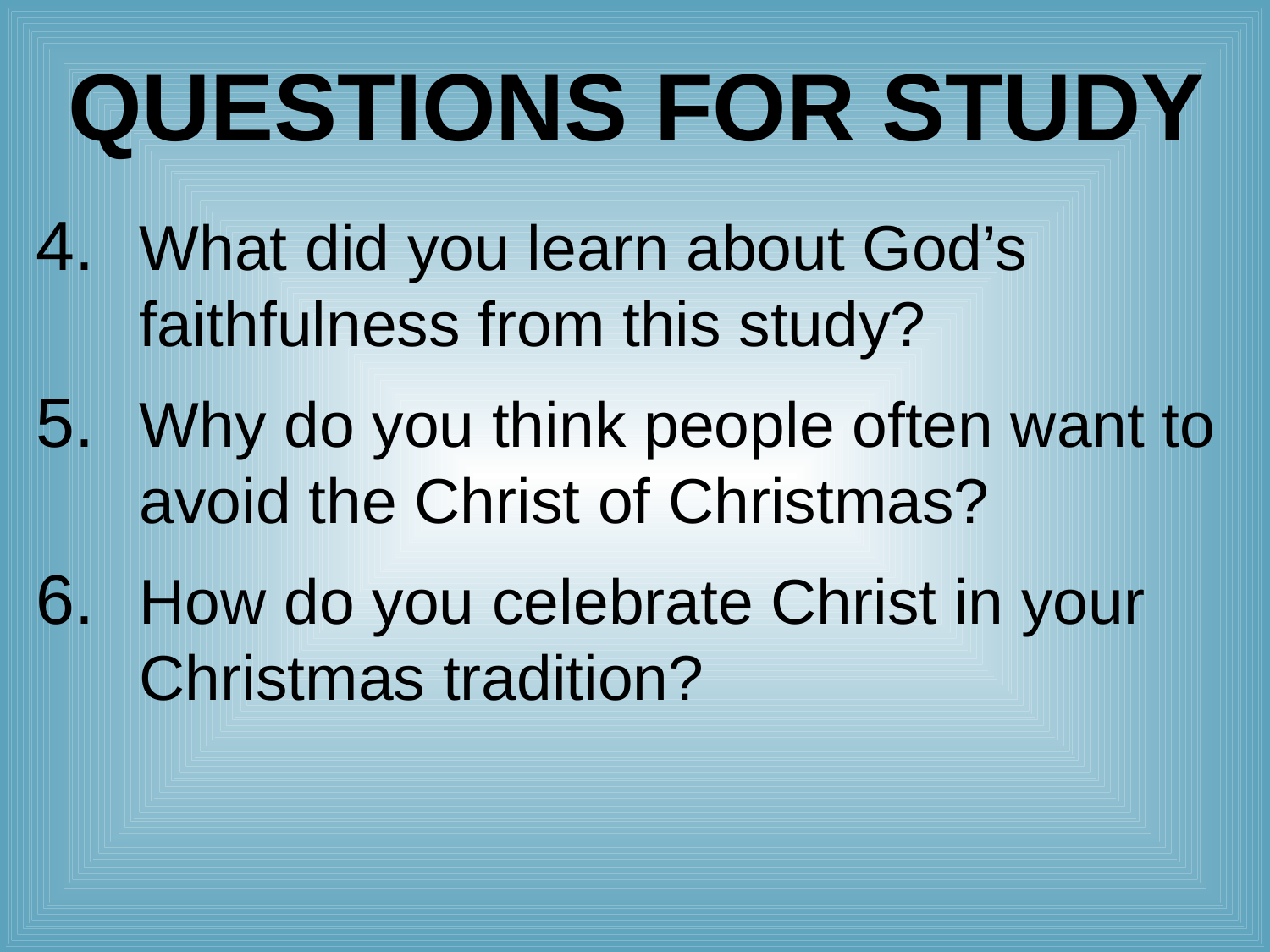

# Questions for Study
What did you learn about God’s faithfulness from this study?
Why do you think people often want to avoid the Christ of Christmas?
How do you celebrate Christ in your Christmas tradition?